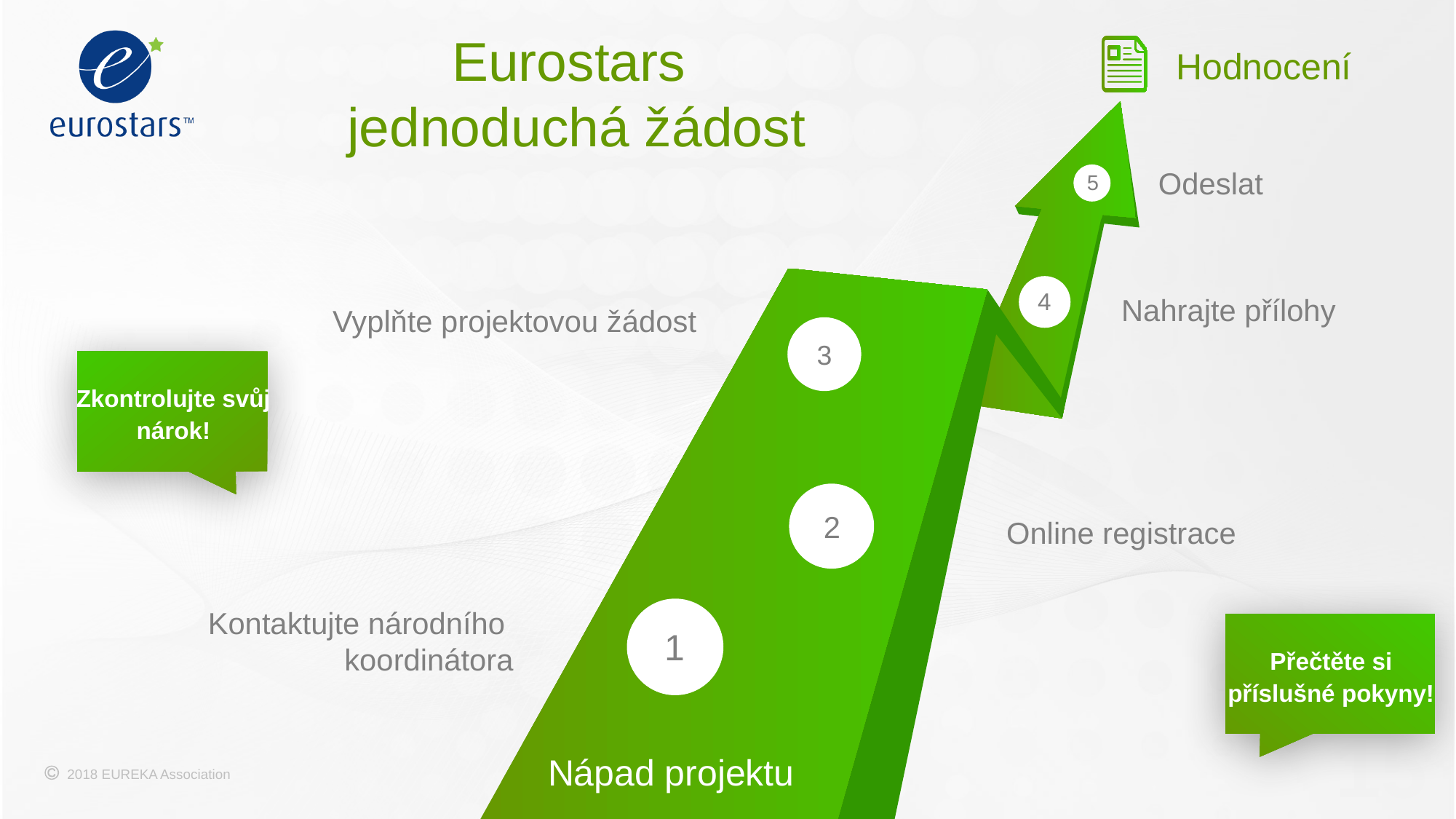

Eurostars
jednoduchá žádost

Hodnocení

Odeslat
5

4
Nahrajte přílohy
Vyplňte projektovou žádost

3

Zkontrolujte svůj nárok!

2
Online registrace
Kontaktujte národního
koordinátora

1

Přečtěte si příslušné pokyny!

Nápad projektu